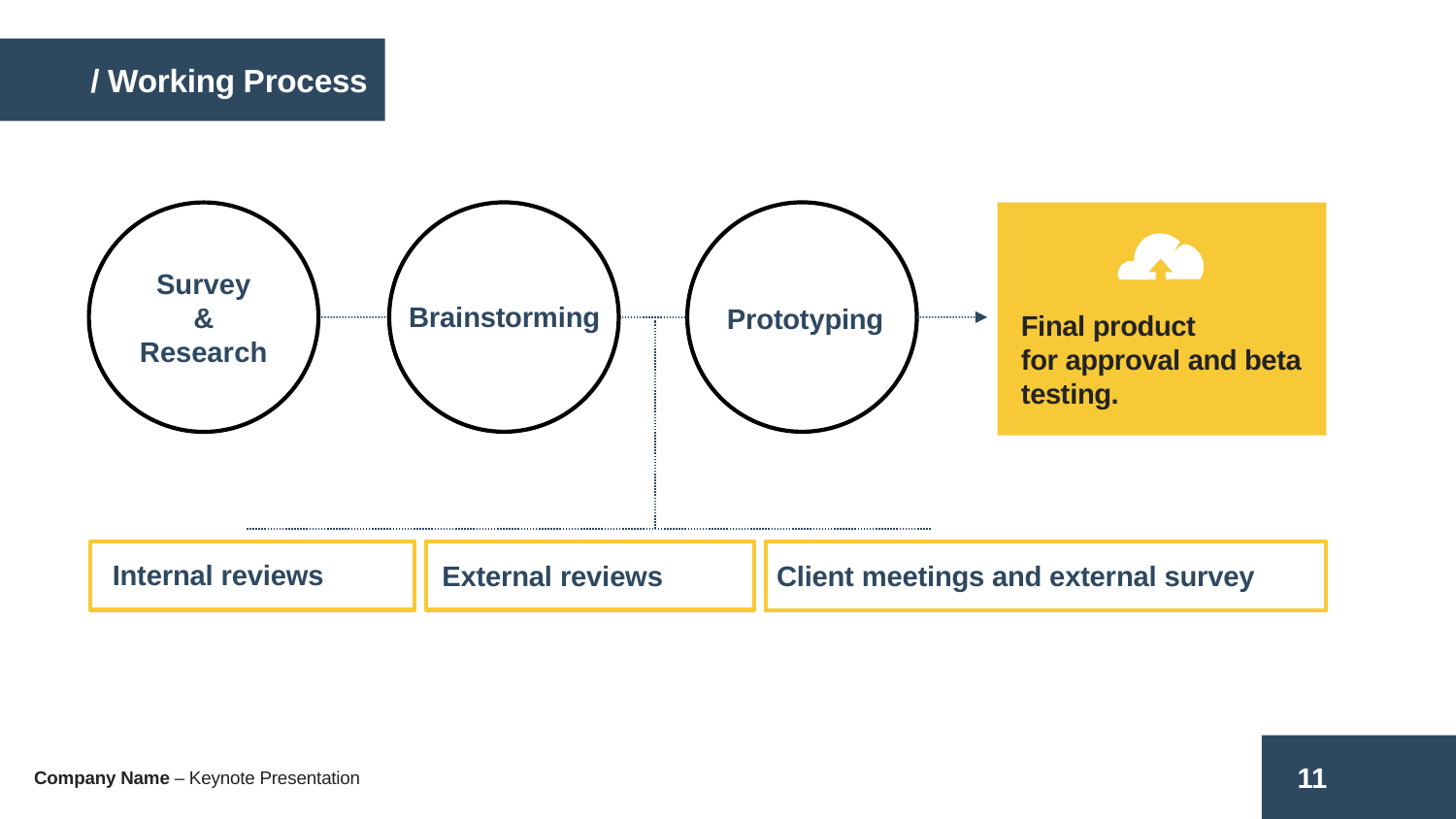

/ Working Process

Survey
& Research

Brainstorming
Prototyping
Final product
for approval and beta testing.

Internal reviews
External reviews
Client meetings and external survey

11
Company Name – Keynote Presentation